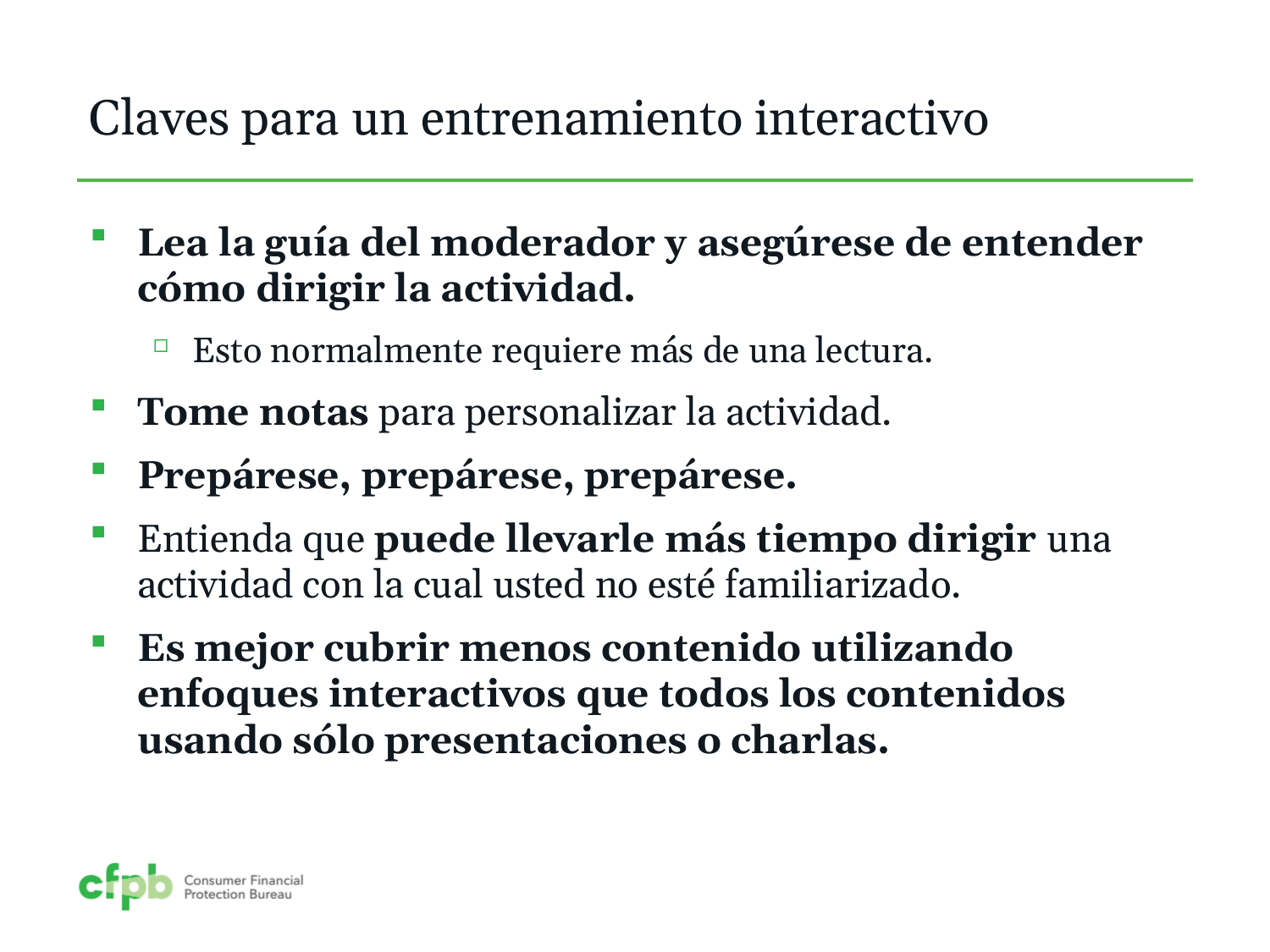

# Claves para un entrenamiento interactivo
Lea la guía del moderador y asegúrese de entender cómo dirigir la actividad.
Esto normalmente requiere más de una lectura.
Tome notas para personalizar la actividad.
Prepárese, prepárese, prepárese.
Entienda que puede llevarle más tiempo dirigir una actividad con la cual usted no esté familiarizado.
Es mejor cubrir menos contenido utilizando enfoques interactivos que todos los contenidos usando sólo presentaciones o charlas.